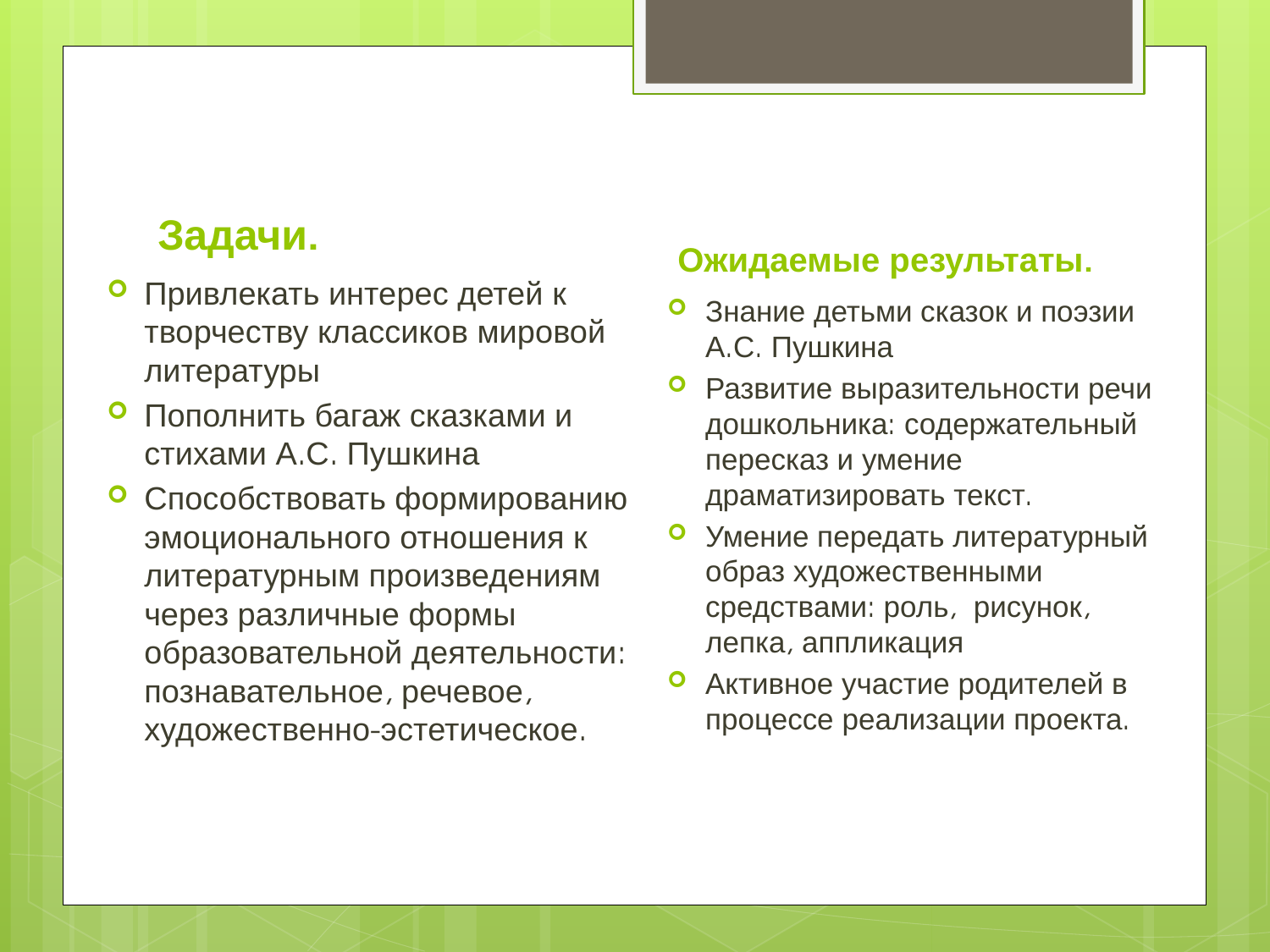

#
Задачи.
Ожидаемые результаты.
Привлекать интерес детей к творчеству классиков мировой литературы
Пополнить багаж сказками и стихами А.С. Пушкина
Способствовать формированию эмоционального отношения к литературным произведениям через различные формы образовательной деятельности: познавательное, речевое, художественно-эстетическое.
Знание детьми сказок и поэзии А.С. Пушкина
Развитие выразительности речи дошкольника: содержательный пересказ и умение драматизировать текст.
Умение передать литературный образ художественными средствами: роль,  рисунок, лепка, аппликация
Активное участие родителей в процессе реализации проекта.